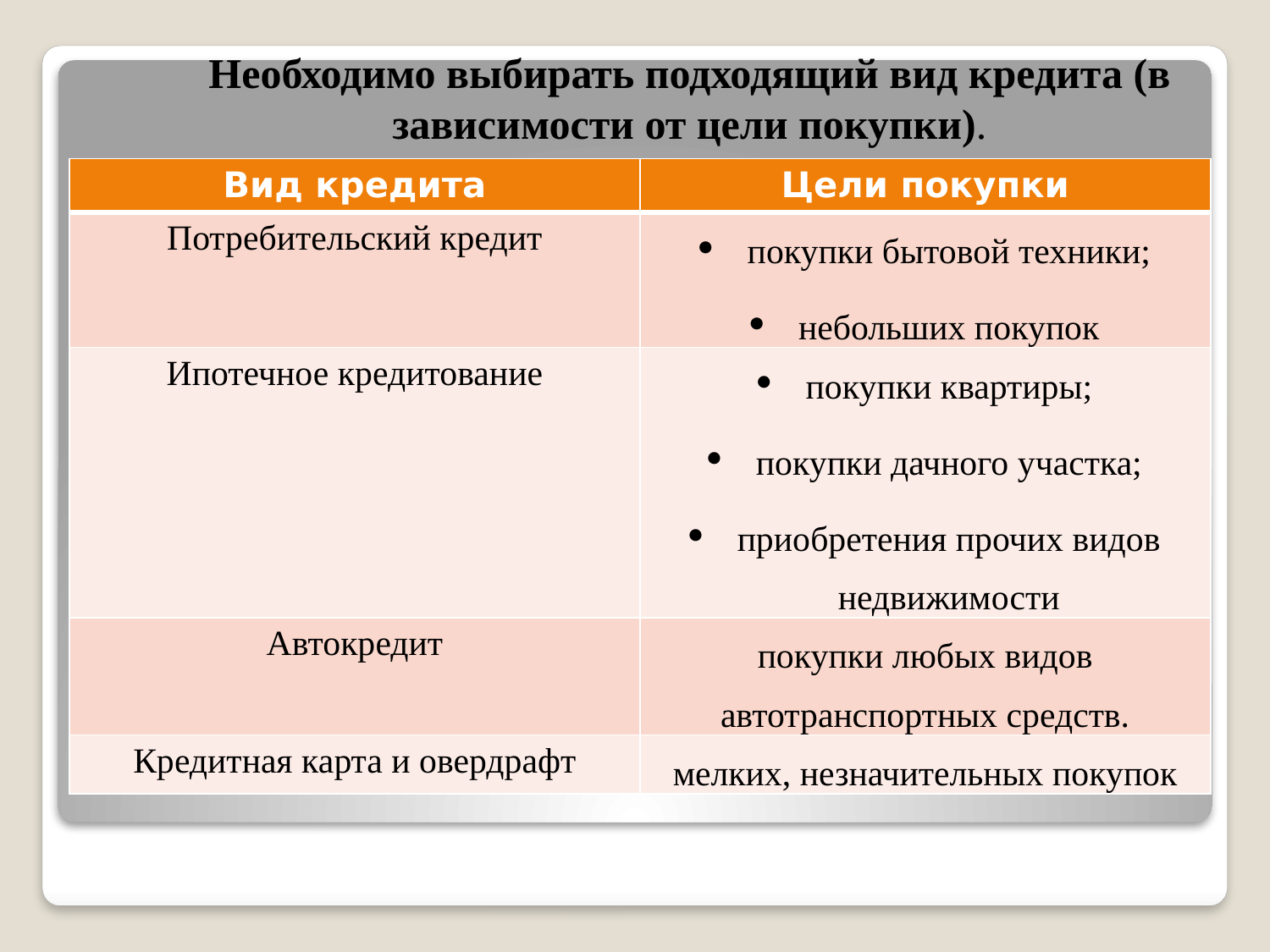

# Необходимо выбирать подходящий вид кредита (в зависимости от цели покупки).
Необходимо выбирать подходящий вид кредита (в зависимости от цели покупки).
| Вид кредита | Цели покупки |
| --- | --- |
| Потребительский кредит | покупки бытовой техники; небольших покупок |
| Ипотечное кредитование | покупки квартиры; покупки дачного участка; приобретения прочих видов недвижимости |
| Автокредит | покупки любых видов автотранспортных средств. |
| Кредитная карта и овердрафт | мелких, незначительных покупок |